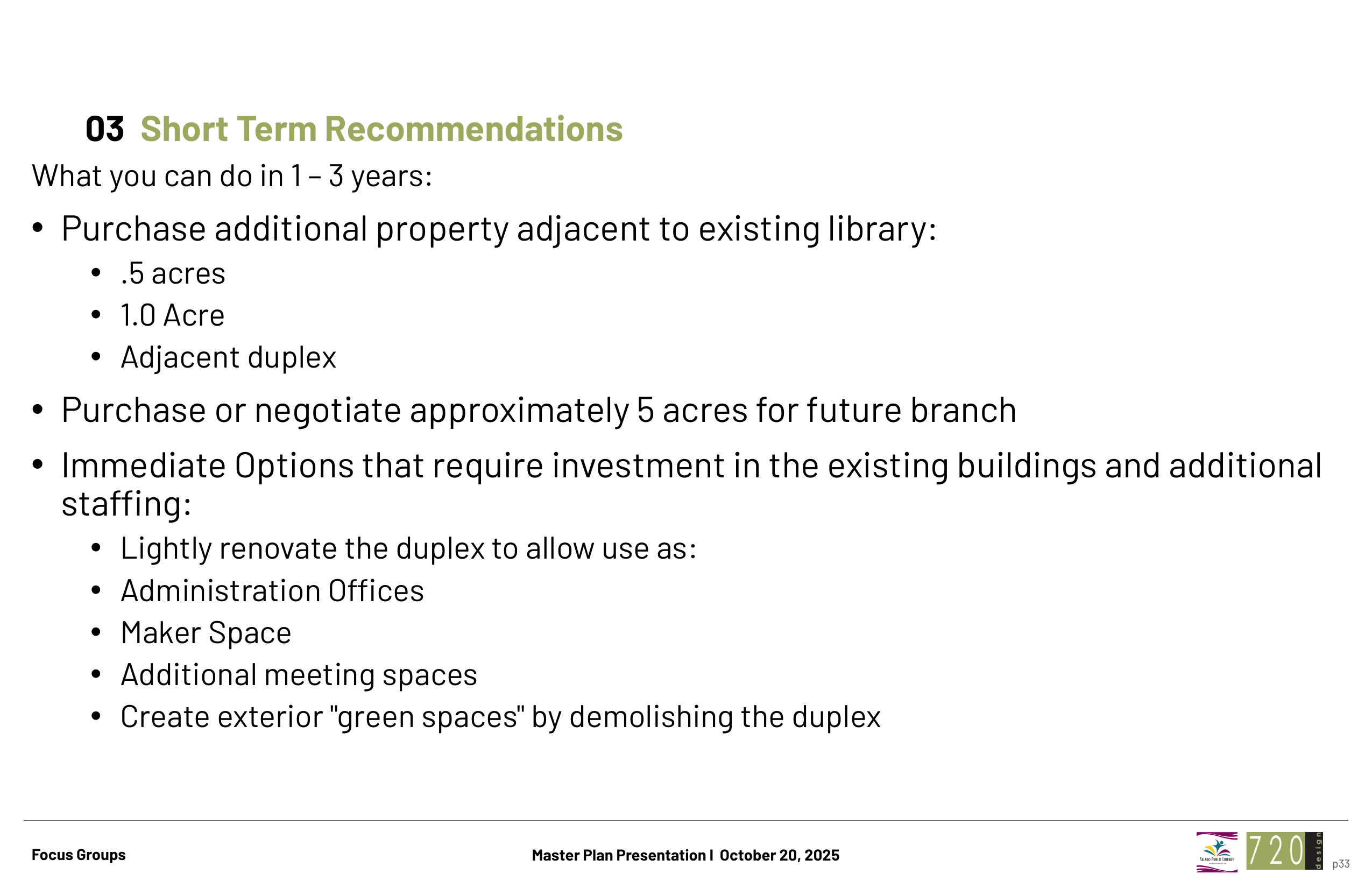

# Short Term Recommendations
03

What you can do in 1 – 3 years:
Purchase additional property adjacent to existing library:
.5 acres
1.0 Acre
Adjacent duplex
Purchase or negotiate approximately 5 acres for future branch
Immediate Options that require investment in the existing buildings and additional staffing:
Lightly renovate the duplex to allow use as:
Administration Offices
Maker Space
Additional meeting spaces
Create exterior "green spaces" by demolishing the duplex

Focus Groups